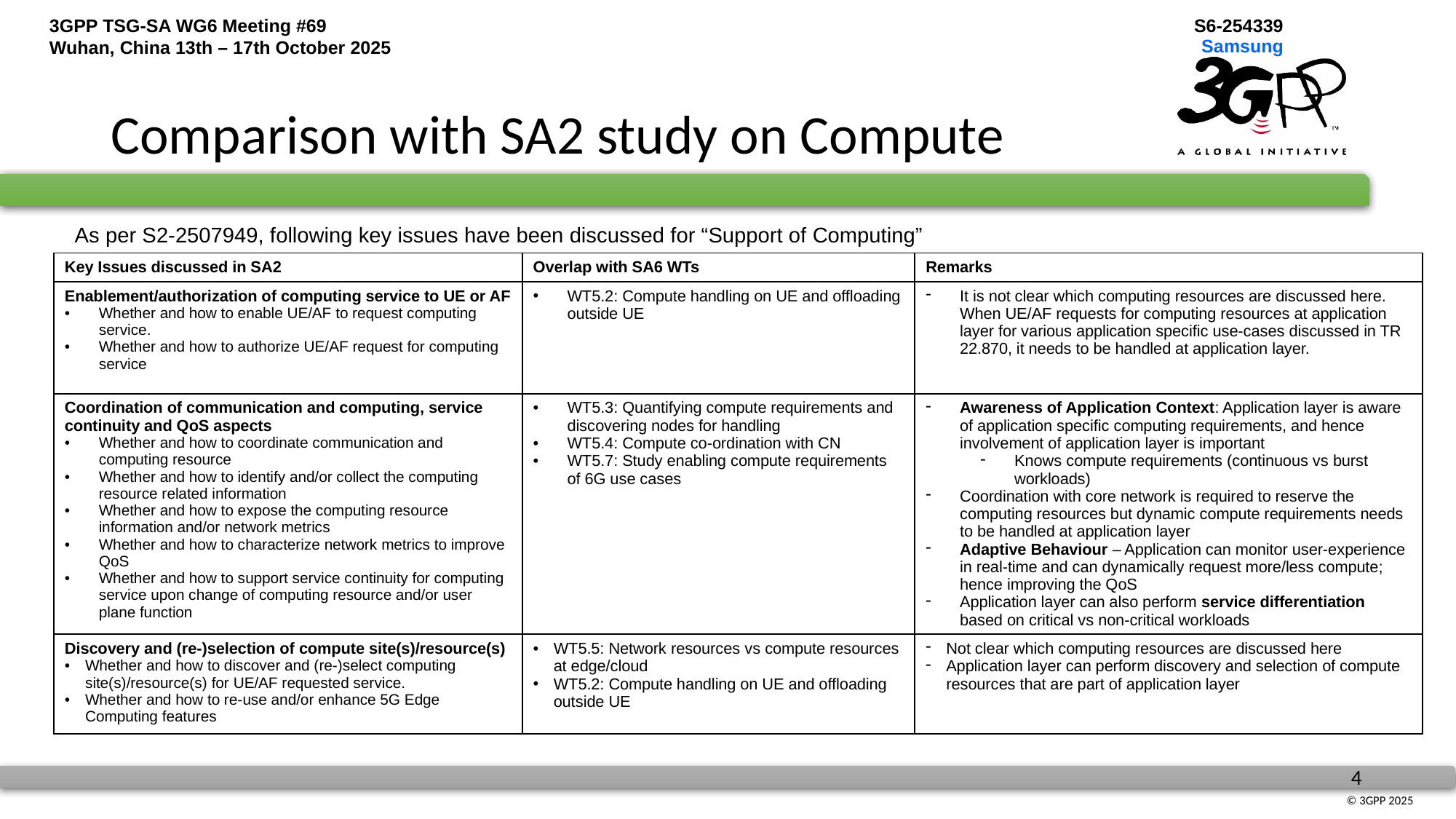

# Comparison with SA2 study on Compute
As per S2-2507949, following key issues have been discussed for “Support of Computing”
| Key Issues discussed in SA2 | Overlap with SA6 WTs | Remarks |
| --- | --- | --- |
| Enablement/authorization of computing service to UE or AF Whether and how to enable UE/AF to request computing service. Whether and how to authorize UE/AF request for computing service | WT5.2: Compute handling on UE and offloading outside UE | It is not clear which computing resources are discussed here. When UE/AF requests for computing resources at application layer for various application specific use-cases discussed in TR 22.870, it needs to be handled at application layer. |
| Coordination of communication and computing, service continuity and QoS aspects Whether and how to coordinate communication and computing resource Whether and how to identify and/or collect the computing resource related information Whether and how to expose the computing resource information and/or network metrics Whether and how to characterize network metrics to improve QoS Whether and how to support service continuity for computing service upon change of computing resource and/or user plane function | WT5.3: Quantifying compute requirements and discovering nodes for handling WT5.4: Compute co-ordination with CN WT5.7: Study enabling compute requirements of 6G use cases | Awareness of Application Context: Application layer is aware of application specific computing requirements, and hence involvement of application layer is important Knows compute requirements (continuous vs burst workloads) Coordination with core network is required to reserve the computing resources but dynamic compute requirements needs to be handled at application layer Adaptive Behaviour – Application can monitor user-experience in real-time and can dynamically request more/less compute; hence improving the QoS Application layer can also perform service differentiation based on critical vs non-critical workloads |
| Discovery and (re-)selection of compute site(s)/resource(s) Whether and how to discover and (re-)select computing site(s)/resource(s) for UE/AF requested service. Whether and how to re-use and/or enhance 5G Edge Computing features | WT5.5: Network resources vs compute resources at edge/cloud WT5.2: Compute handling on UE and offloading outside UE | Not clear which computing resources are discussed here Application layer can perform discovery and selection of compute resources that are part of application layer |